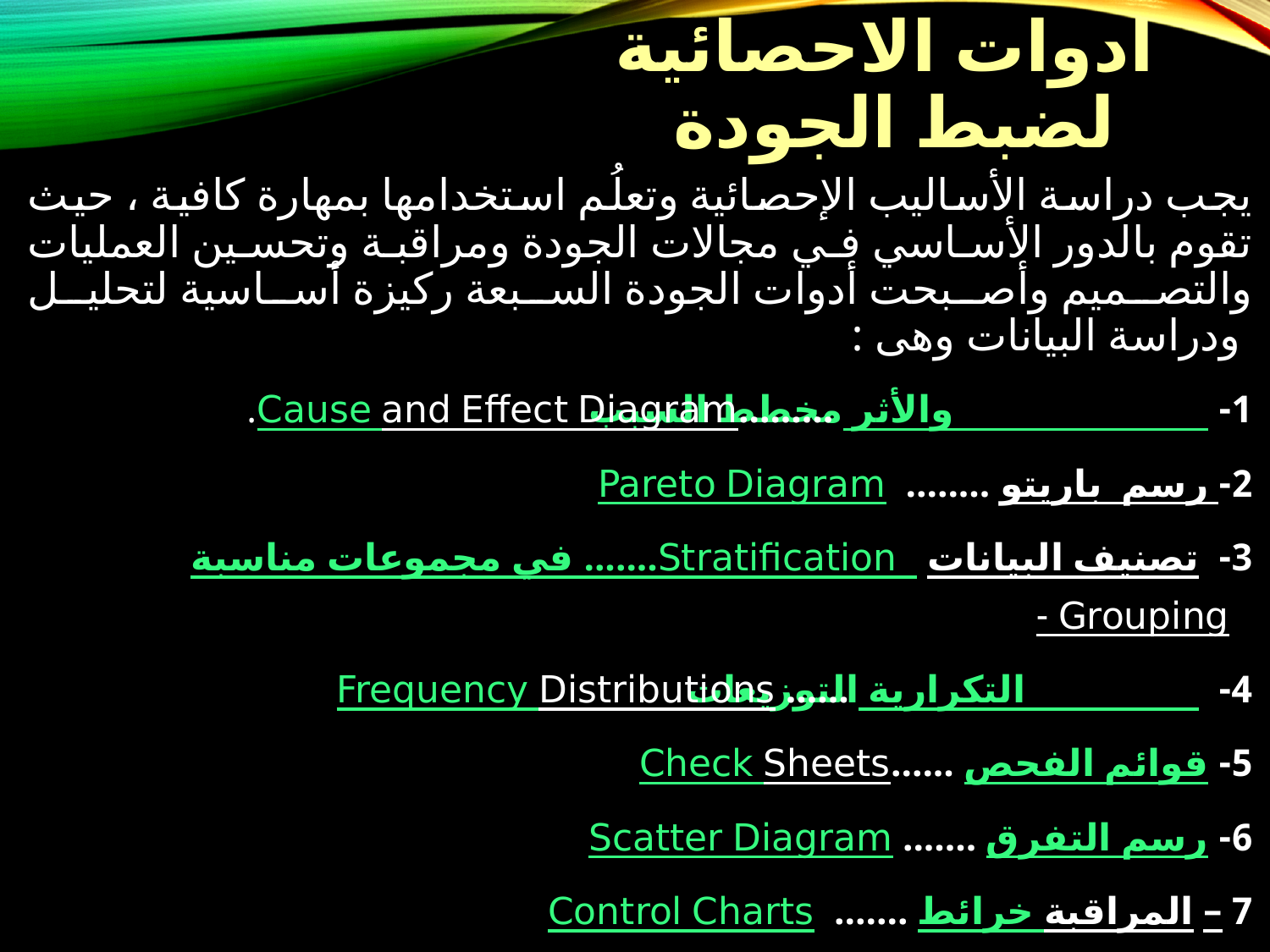

# ادوات الاحصائية لضبط الجودة
يجب دراسة الأساليب الإحصائية وتعلُم استخدامها بمهارة كافية ، حيث تقوم بالدور الأساسي في مجالات الجودة ومراقبة وتحسين العمليات والتصميم وأصبحت أدوات الجودة السبعة ركيزة أساسية لتحليل  ودراسة البيانات وهى :
1- مخطط السبب والأثر .........Cause and Effect Diagram.
2- رسم باريتو  ........  Pareto Diagram
3-  تصنيف البيانات في مجموعات مناسبة .......Stratification  - Grouping
4-  التوزيعات التكرارية ...... Frequency Distributions
5- قوائم الفحص ......Check Sheets
6- رسم التفرق ....... Scatter Diagram
7 – خرائط المراقبة .......  Control Charts